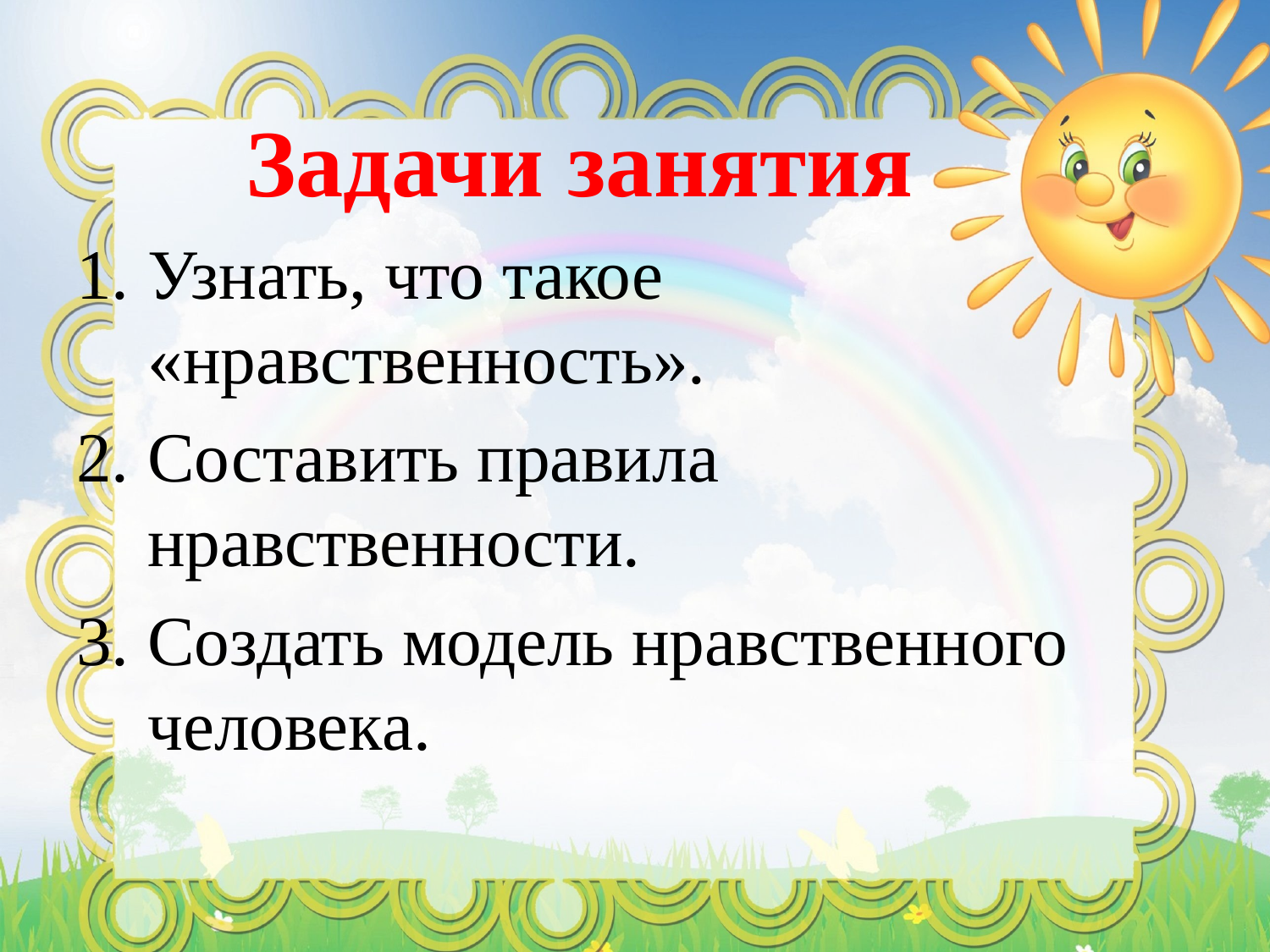

# Задачи занятия
Узнать, что такое «нравственность».
Составить правила нравственности.
Создать модель нравственного человека.